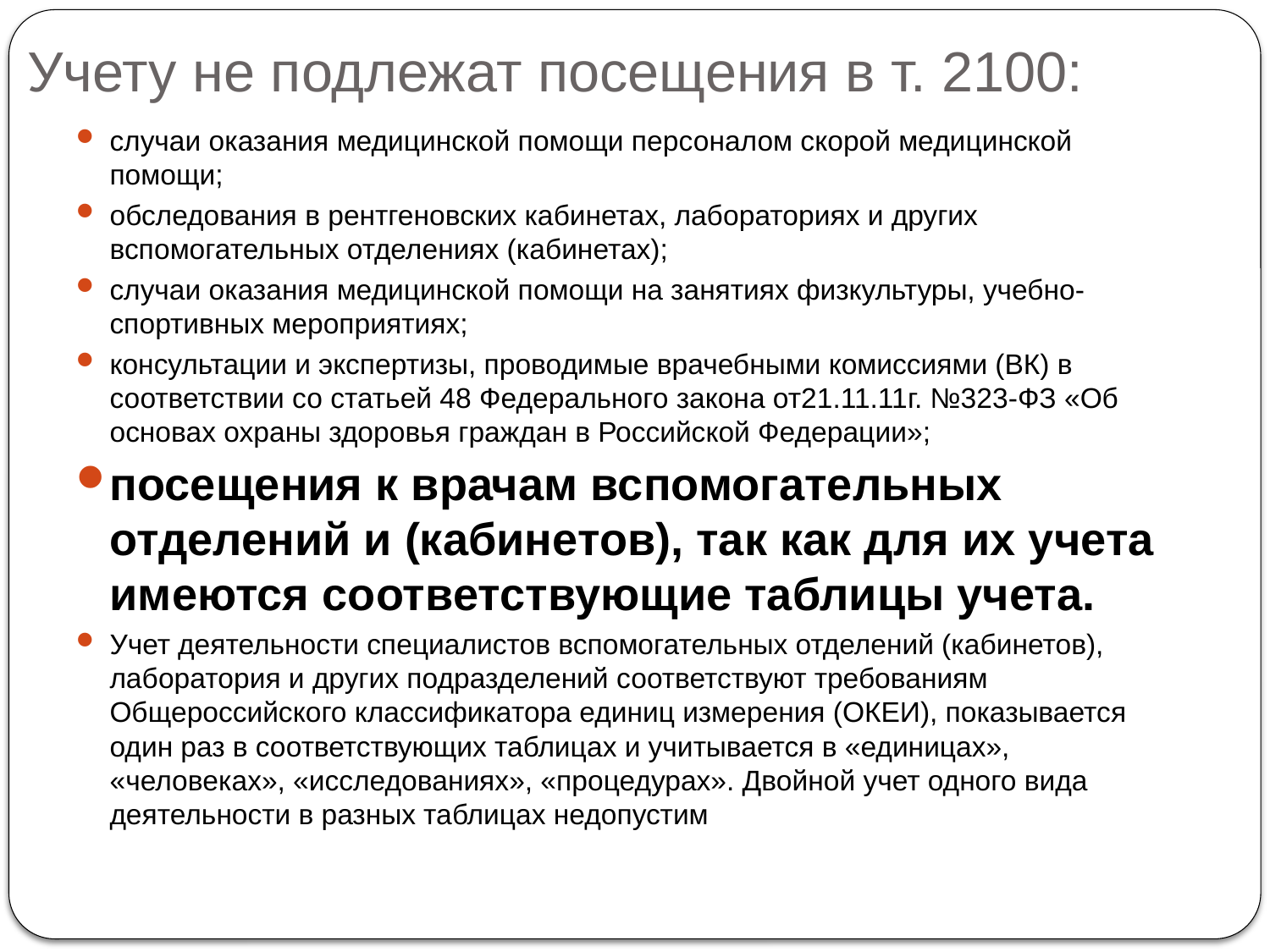

# Учету не подлежат посещения в т. 2100:
случаи оказания медицинской помощи персоналом скорой медицинской помощи;
обследования в рентгеновских кабинетах, лабораториях и других вспомогательных отделениях (кабинетах);
случаи оказания медицинской помощи на занятиях физкультуры, учебно-спортивных мероприятиях;
консультации и экспертизы, проводимые врачебными комиссиями (ВК) в соответствии со статьей 48 Федерального закона от21.11.11г. №323-ФЗ «Об основах охраны здоровья граждан в Российской Федерации»;
посещения к врачам вспомогательных отделений и (кабинетов), так как для их учета имеются соответствующие таблицы учета.
Учет деятельности специалистов вспомогательных отделений (кабинетов), лаборатория и других подразделений соответствуют требованиям Общероссийского классификатора единиц измерения (ОКЕИ), показывается один раз в соответствующих таблицах и учитывается в «единицах», «человеках», «исследованиях», «процедурах». Двойной учет одного вида деятельности в разных таблицах недопустим